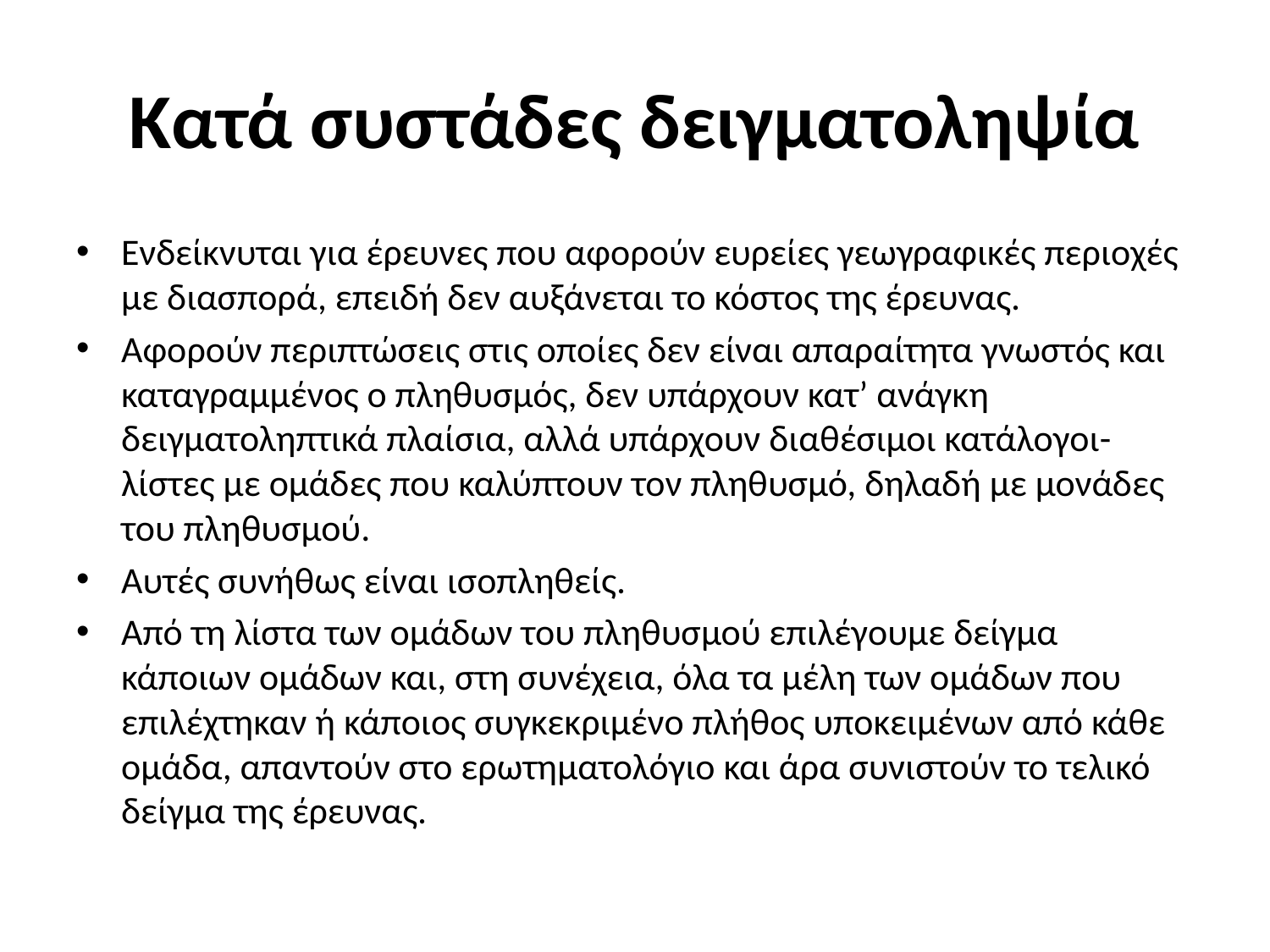

# Κατά συστάδες δειγματοληψία
Ενδείκνυται για έρευνες που αφορούν ευρείες γεωγραφικές περιοχές με διασπορά, επειδή δεν αυξάνεται το κόστος της έρευνας.
Αφορούν περιπτώσεις στις οποίες δεν είναι απαραίτητα γνωστός και καταγραμμένος ο πληθυσμός, δεν υπάρχουν κατ’ ανάγκη δειγματοληπτικά πλαίσια, αλλά υπάρχουν διαθέσιμοι κατάλογοι-λίστες με ομάδες που καλύπτουν τον πληθυσμό, δηλαδή με μονάδες του πληθυσμού.
Αυτές συνήθως είναι ισοπληθείς.
Από τη λίστα των ομάδων του πληθυσμού επιλέγουμε δείγμα κάποιων ομάδων και, στη συνέχεια, όλα τα μέλη των ομάδων που επιλέχτηκαν ή κάποιος συγκεκριμένο πλήθος υποκειμένων από κάθε ομάδα, απαντούν στο ερωτηματολόγιο και άρα συνιστούν το τελικό δείγμα της έρευνας.